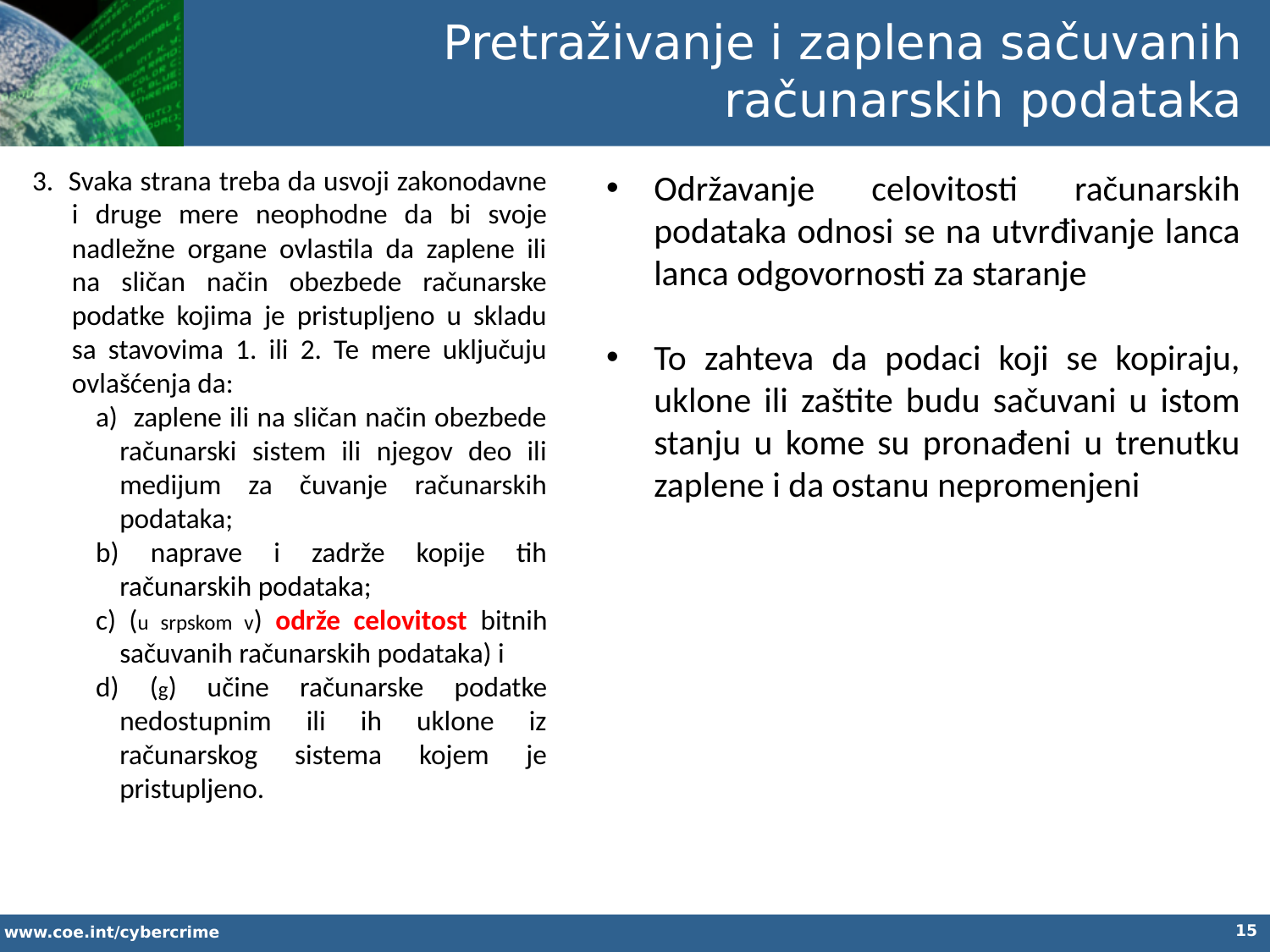

Pretraživanje i zaplena sačuvanih računarskih podataka
3.  Svaka strana treba da usvoji zakonodavne i druge mere neophodne da bi svoje nadležne organe ovlastila da zaplene ili na sličan način obezbede računarske podatke kojima je pristupljeno u skladu sa stavovima 1. ili 2. Te mere uključuju ovlašćenja da:
a)  zaplene ili na sličan način obezbede računarski sistem ili njegov deo ili medijum za čuvanje računarskih podataka;
b) naprave i zadrže kopije tih računarskih podataka;
c) (u srpskom v) održe celovitost bitnih sačuvanih računarskih podataka) i
d) (g) učine računarske podatke nedostupnim ili ih uklone iz računarskog sistema kojem je pristupljeno.
Održavanje celovitosti računarskih podataka odnosi se na utvrđivanje lanca lanca odgovornosti za staranje

To zahteva da podaci koji se kopiraju, uklone ili zaštite budu sačuvani u istom stanju u kome su pronađeni u trenutku zaplene i da ostanu nepromenjeni